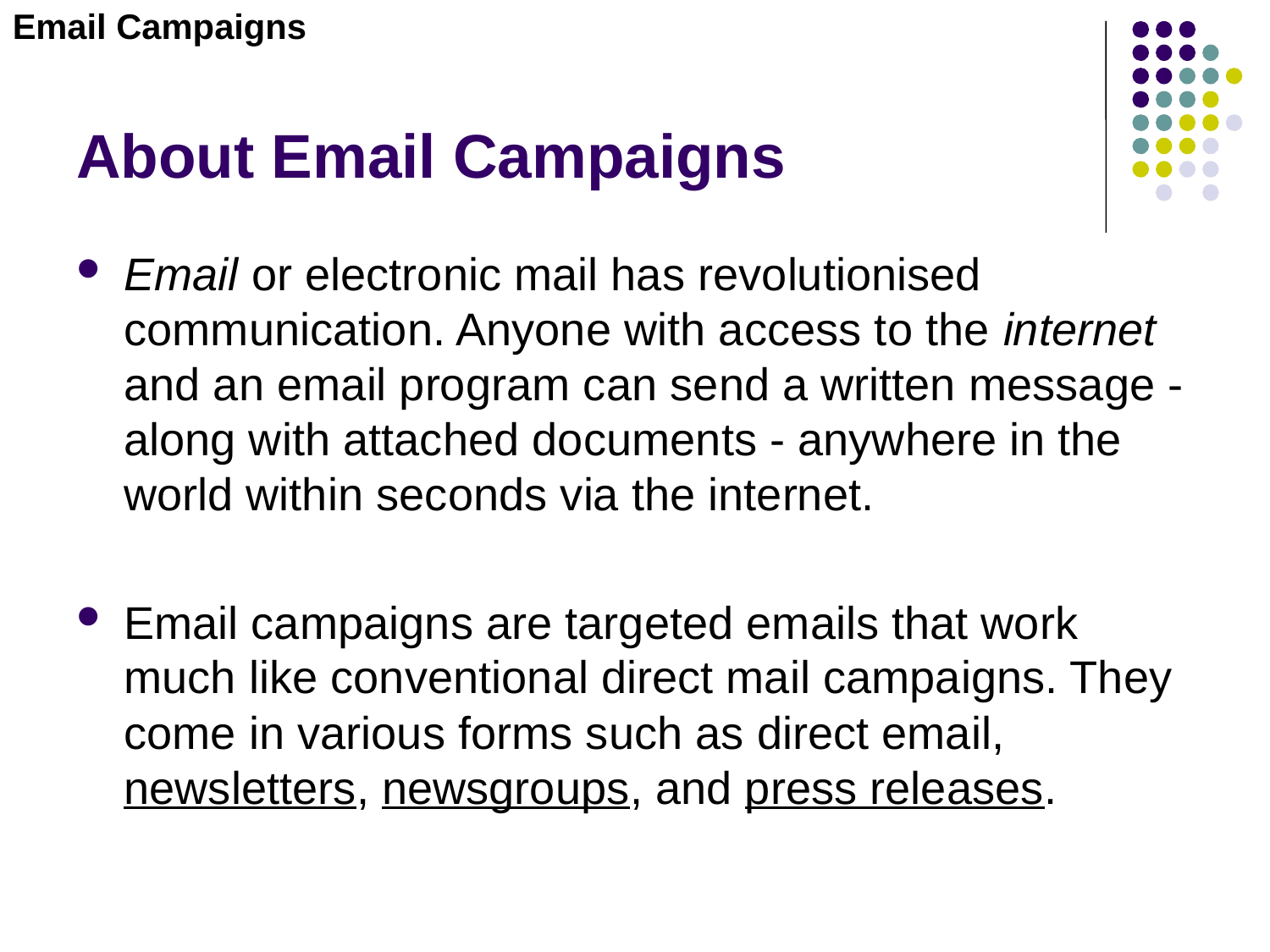

Email Campaigns
# About Email Campaigns
Email or electronic mail has revolutionised communication. Anyone with access to the internet and an email program can send a written message - along with attached documents - anywhere in the world within seconds via the internet.

Email campaigns are targeted emails that work much like conventional direct mail campaigns. They come in various forms such as direct email, newsletters, newsgroups, and press releases.